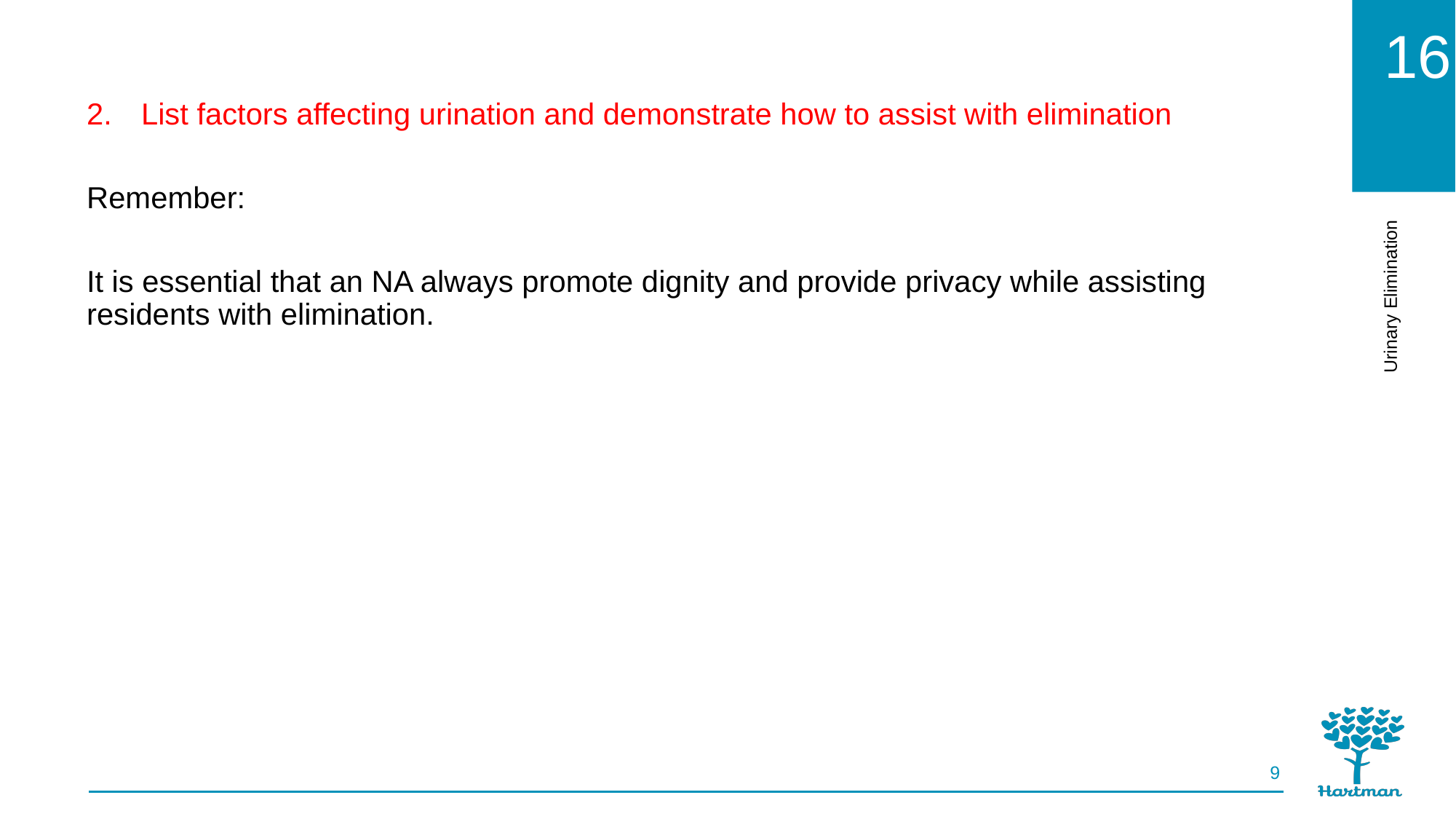

List factors affecting urination and demonstrate how to assist with elimination

Remember:

It is essential that an NA always promote dignity and provide privacy while assisting residents with elimination.

9